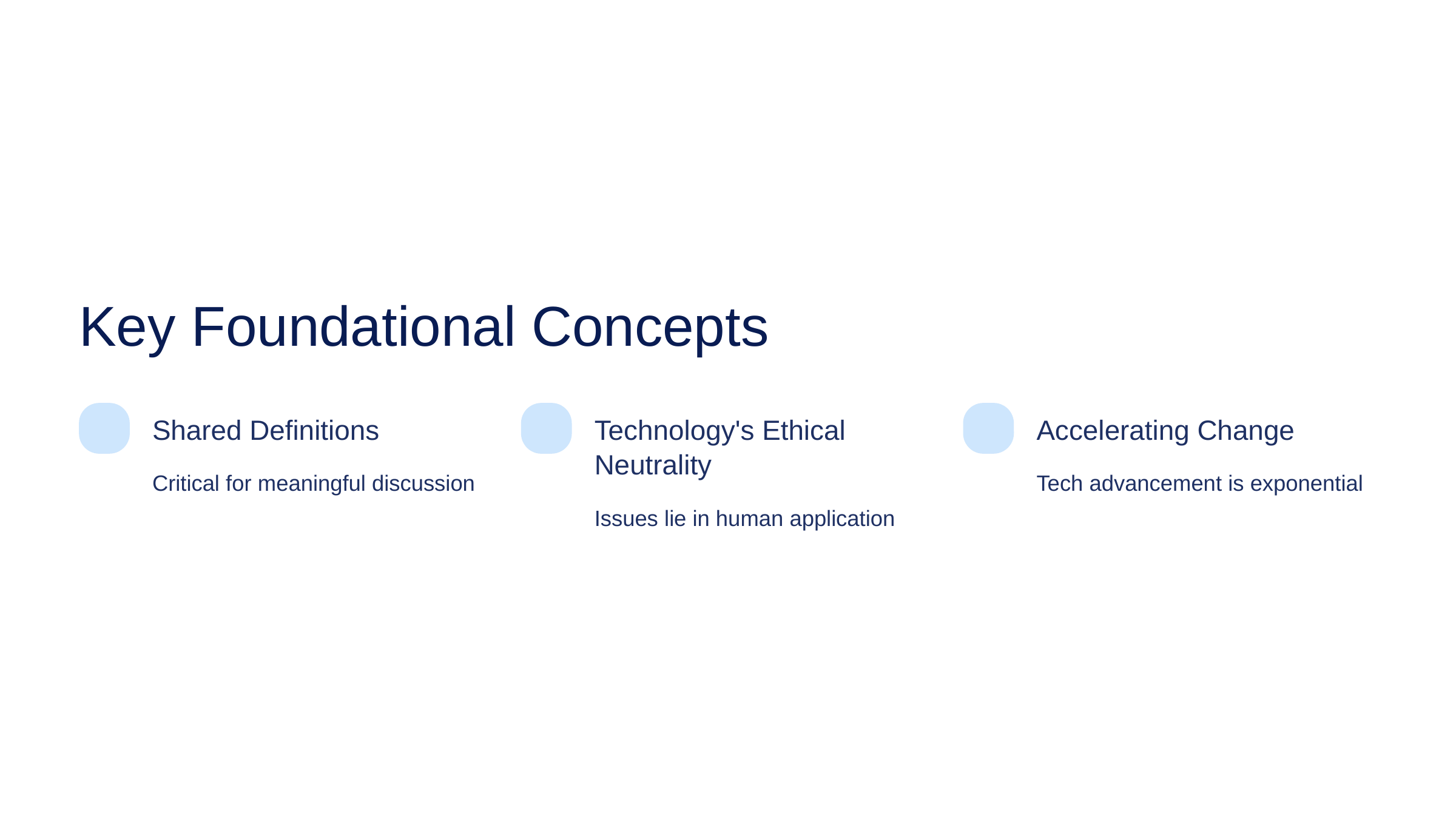

Key Foundational Concepts

Shared Definitions
Technology's Ethical Neutrality
Accelerating Change
Critical for meaningful discussion
Tech advancement is exponential
Issues lie in human application